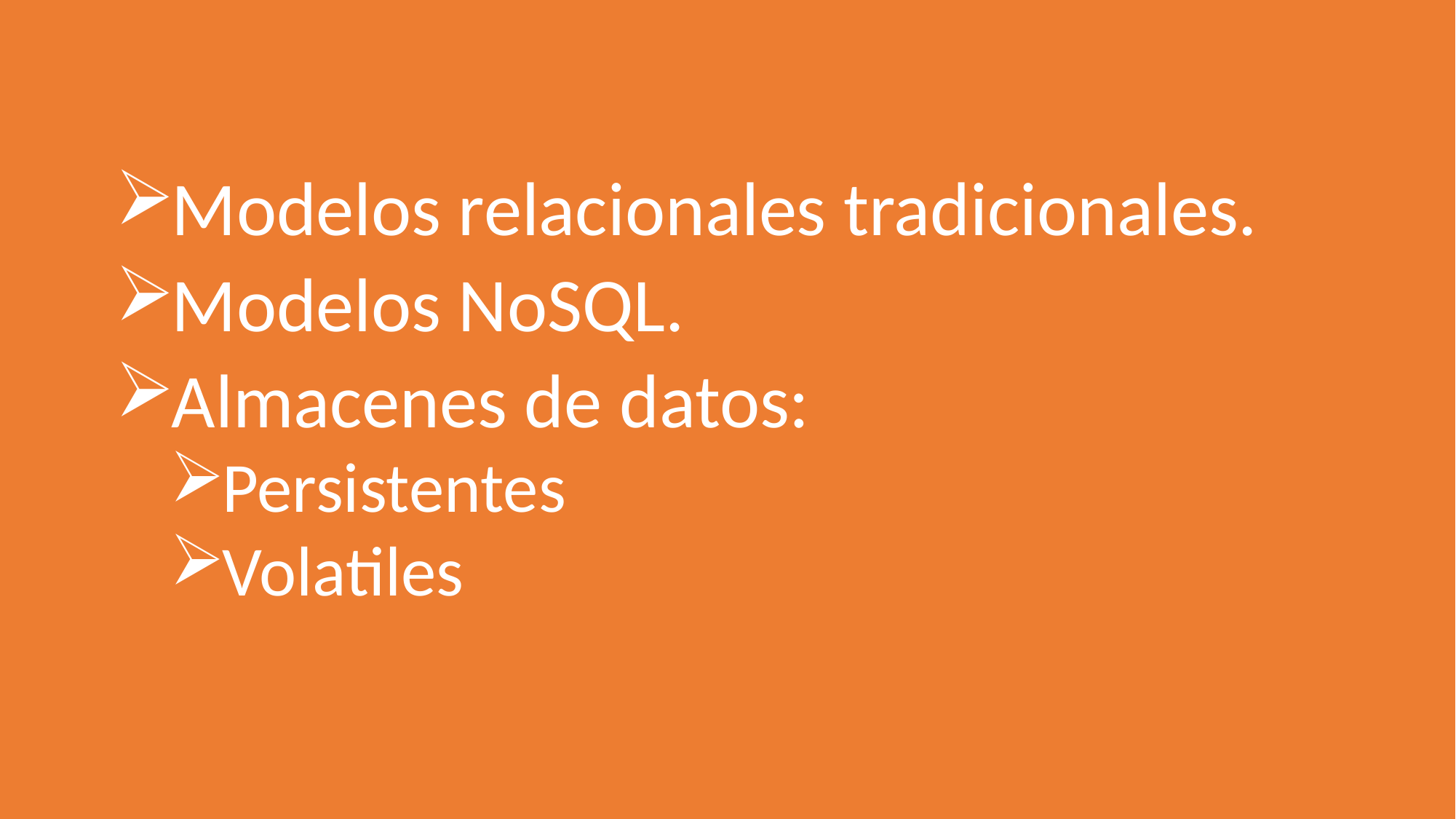

Modelos relacionales tradicionales.
Modelos NoSQL.
Almacenes de datos:
Persistentes
Volatiles